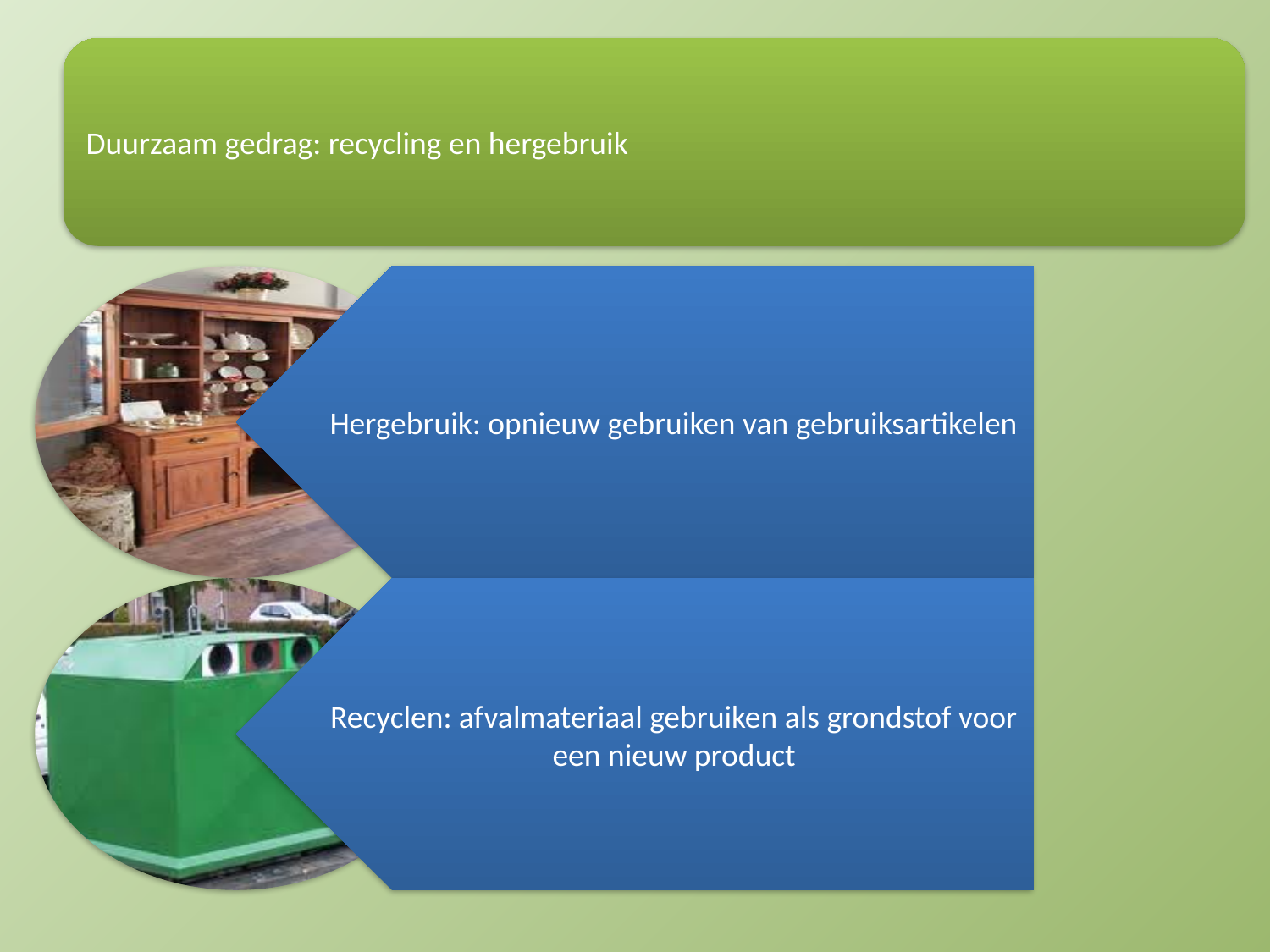

Duurzaam gedrag: recycling en hergebruik
Hergebruik: opnieuw gebruiken van gebruiksartikelen
Recyclen: afvalmateriaal gebruiken als grondstof voor een nieuw product